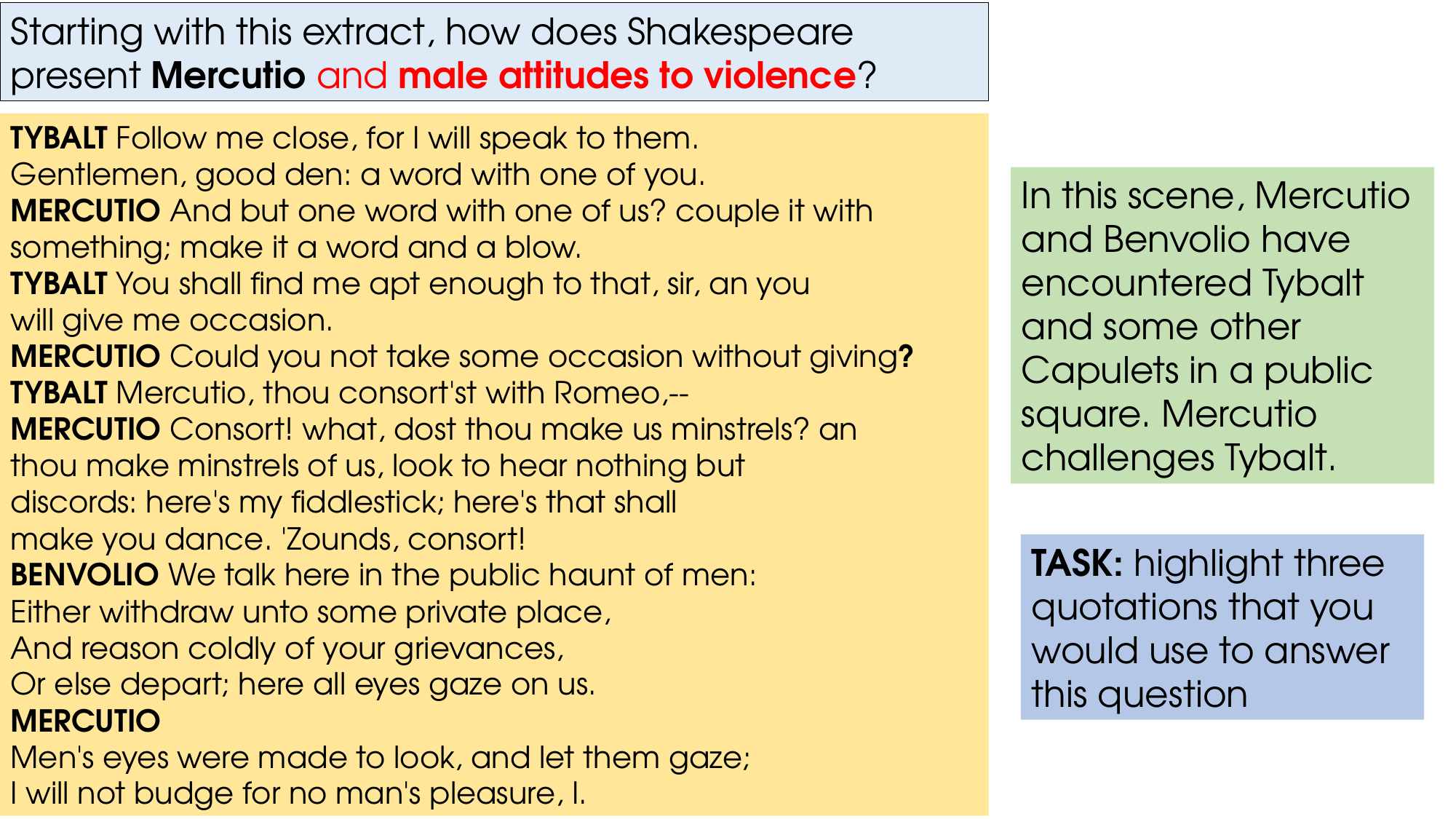

Starting with this extract, how does Shakespeare present Mercutio and male attitudes to violence?
TYBALT Follow me close, for I will speak to them.
Gentlemen, good den: a word with one of you.
MERCUTIO And but one word with one of us? couple it with
something; make it a word and a blow.
TYBALT You shall find me apt enough to that, sir, an you
will give me occasion.
MERCUTIO Could you not take some occasion without giving?
TYBALT Mercutio, thou consort'st with Romeo,--
MERCUTIO Consort! what, dost thou make us minstrels? an
thou make minstrels of us, look to hear nothing but
discords: here's my fiddlestick; here's that shall
make you dance. 'Zounds, consort!
BENVOLIO We talk here in the public haunt of men:
Either withdraw unto some private place,
And reason coldly of your grievances,
Or else depart; here all eyes gaze on us.
MERCUTIO
Men's eyes were made to look, and let them gaze;
I will not budge for no man's pleasure, I.
In this scene, Mercutio and Benvolio have encountered Tybalt and some other Capulets in a public square. Mercutio challenges Tybalt.
TASK: highlight three quotations that you would use to answer this question